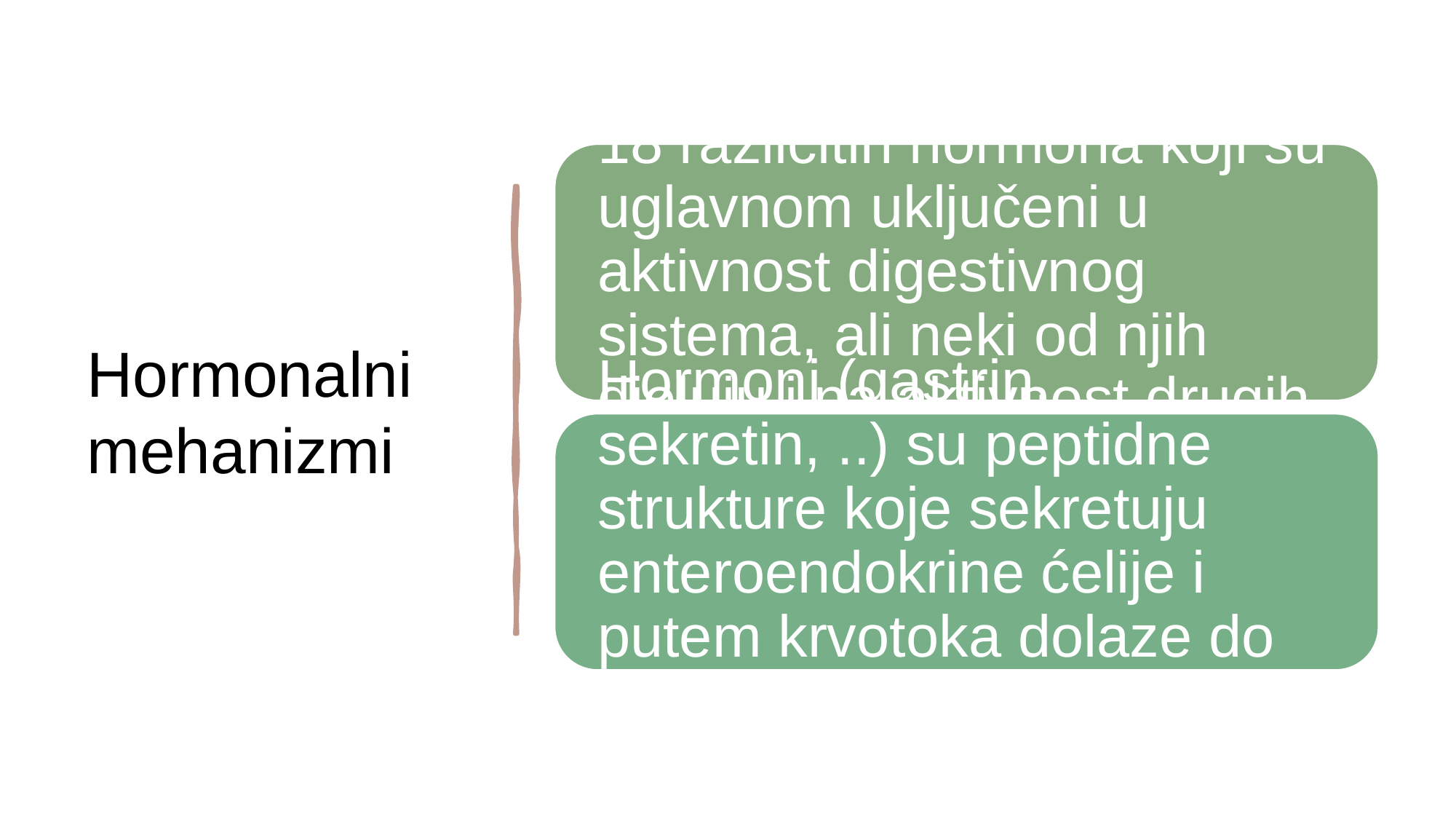

Digestivni sistem stvara oko 18 različitih hormona koji su uglavnom uključeni u aktivnost digestivnog sistema, ali neki od njih djeluju i na aktivnost drugih sistema.
Hormoni (gastrin, sekretin, ..) su peptidne strukture koje sekretuju enteroendokrine ćelije i putem krvotoka dolaze do ciljnih organa.
# Hormonalni mehanizmi